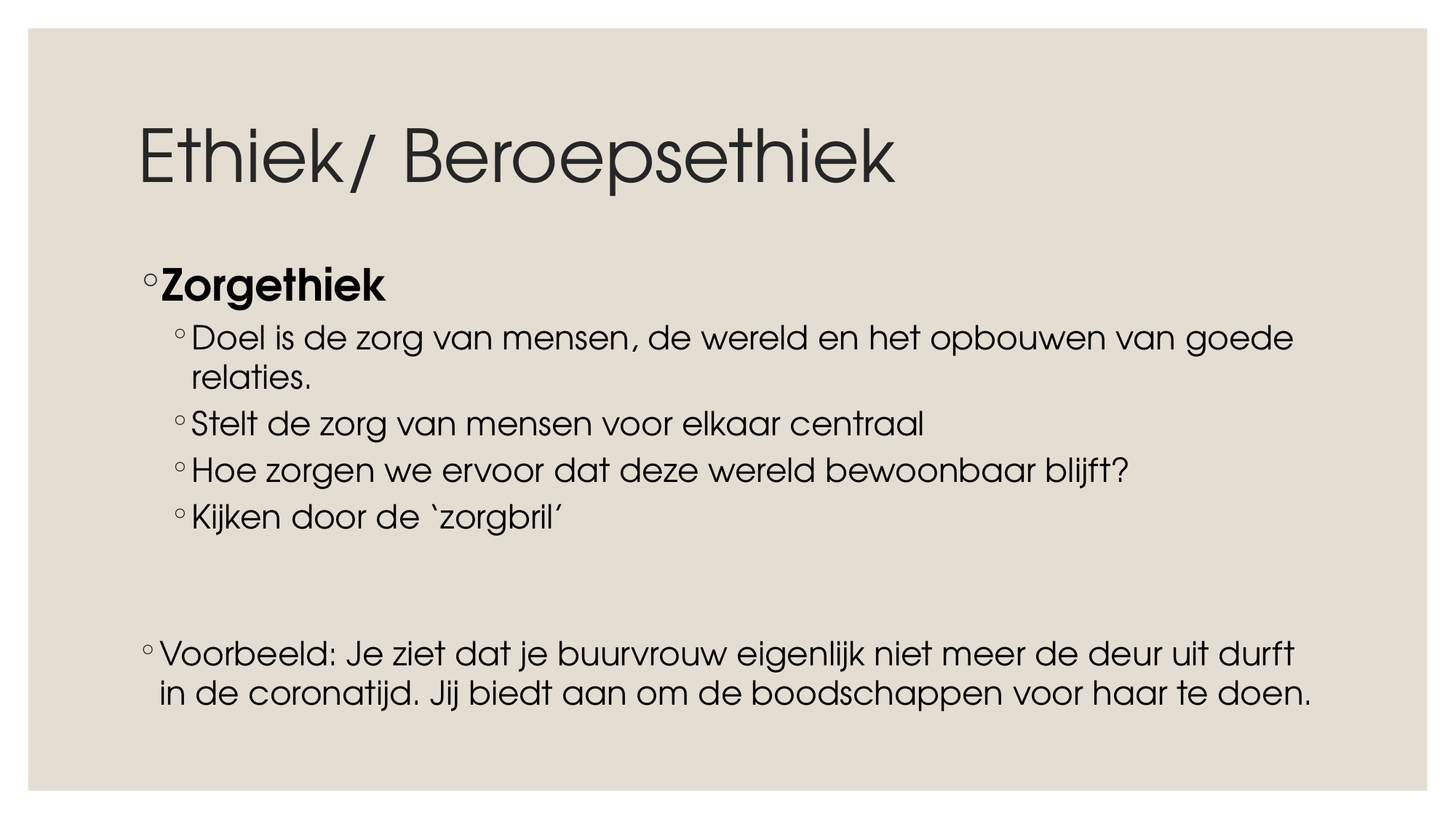

# Ethiek/ Beroepsethiek
Zorgethiek
Doel is de zorg van mensen, de wereld en het opbouwen van goede relaties.
Stelt de zorg van mensen voor elkaar centraal
Hoe zorgen we ervoor dat deze wereld bewoonbaar blijft?
Kijken door de ‘zorgbril’

Voorbeeld: Je ziet dat je buurvrouw eigenlijk niet meer de deur uit durft in de coronatijd. Jij biedt aan om de boodschappen voor haar te doen.